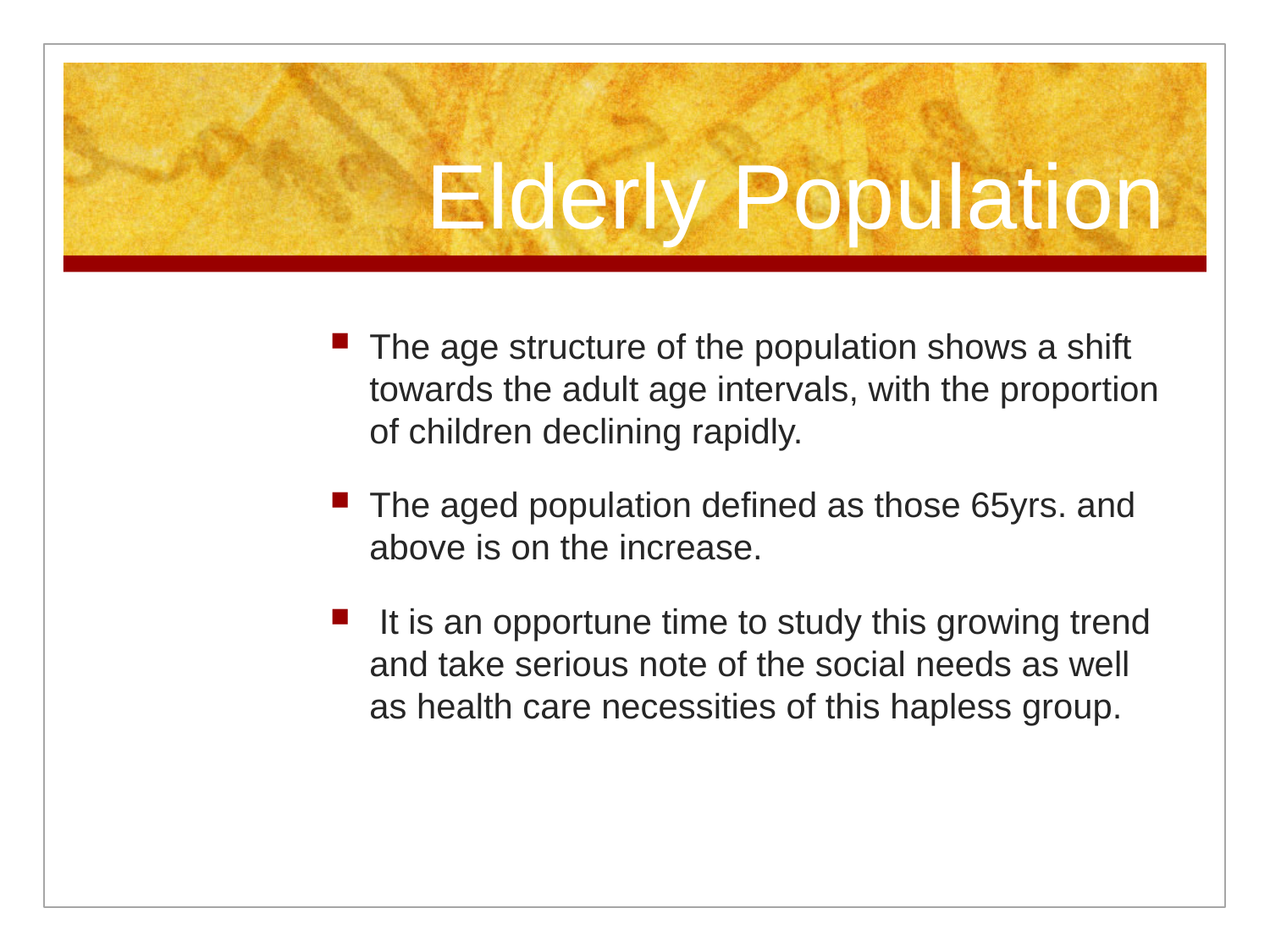

# Elderly Population
The age structure of the population shows a shift towards the adult age intervals, with the proportion of children declining rapidly.
The aged population defined as those 65yrs. and above is on the increase.
 It is an opportune time to study this growing trend and take serious note of the social needs as well as health care necessities of this hapless group.